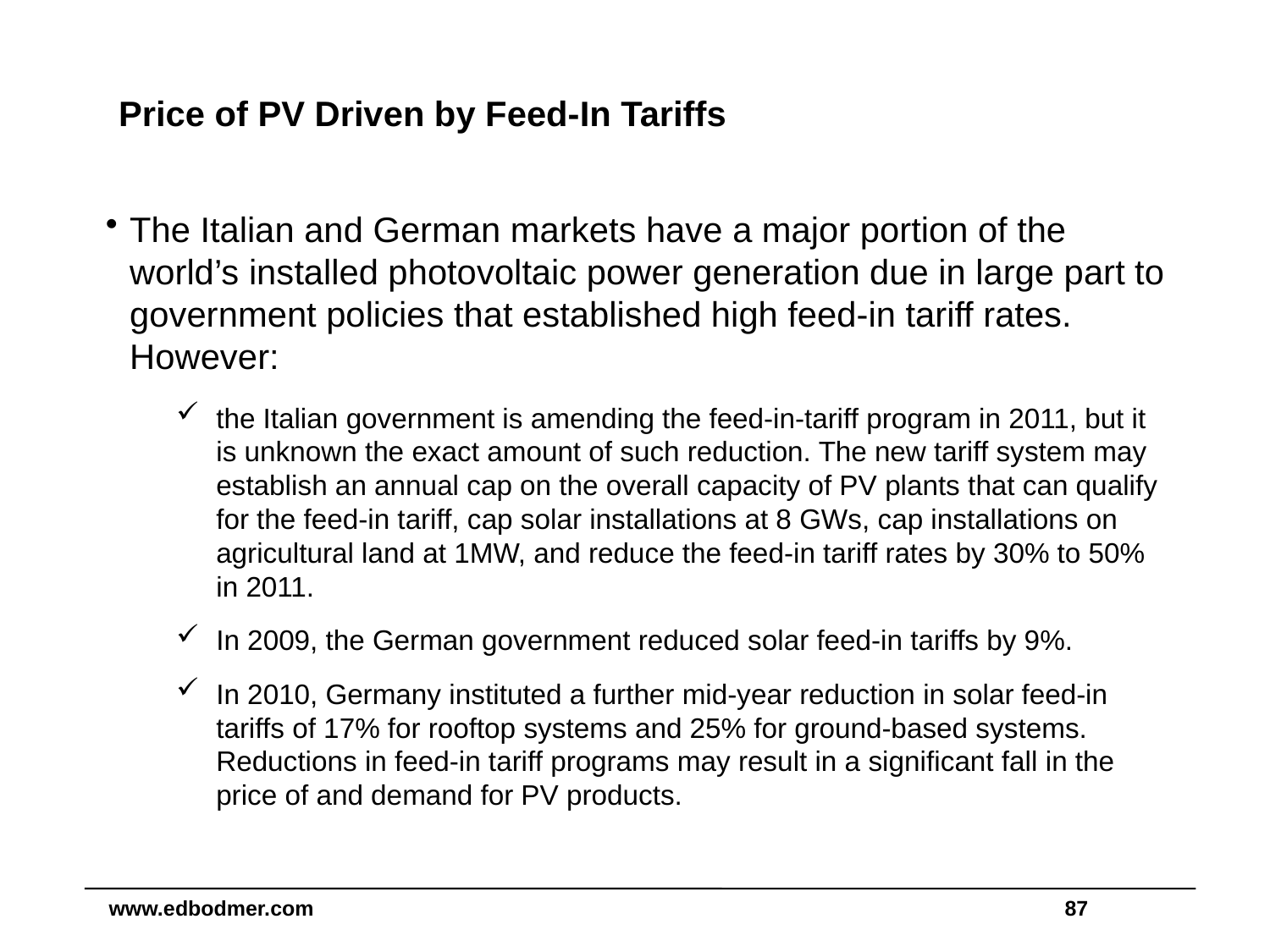

# Price of PV Driven by Feed-In Tariffs
The Italian and German markets have a major portion of the world’s installed photovoltaic power generation due in large part to government policies that established high feed-in tariff rates. However:
the Italian government is amending the feed-in-tariff program in 2011, but it is unknown the exact amount of such reduction. The new tariff system may establish an annual cap on the overall capacity of PV plants that can qualify for the feed-in tariff, cap solar installations at 8 GWs, cap installations on agricultural land at 1MW, and reduce the feed-in tariff rates by 30% to 50% in 2011.
In 2009, the German government reduced solar feed-in tariffs by 9%.
In 2010, Germany instituted a further mid-year reduction in solar feed-in tariffs of 17% for rooftop systems and 25% for ground-based systems.  Reductions in feed-in tariff programs may result in a significant fall in the price of and demand for PV products.